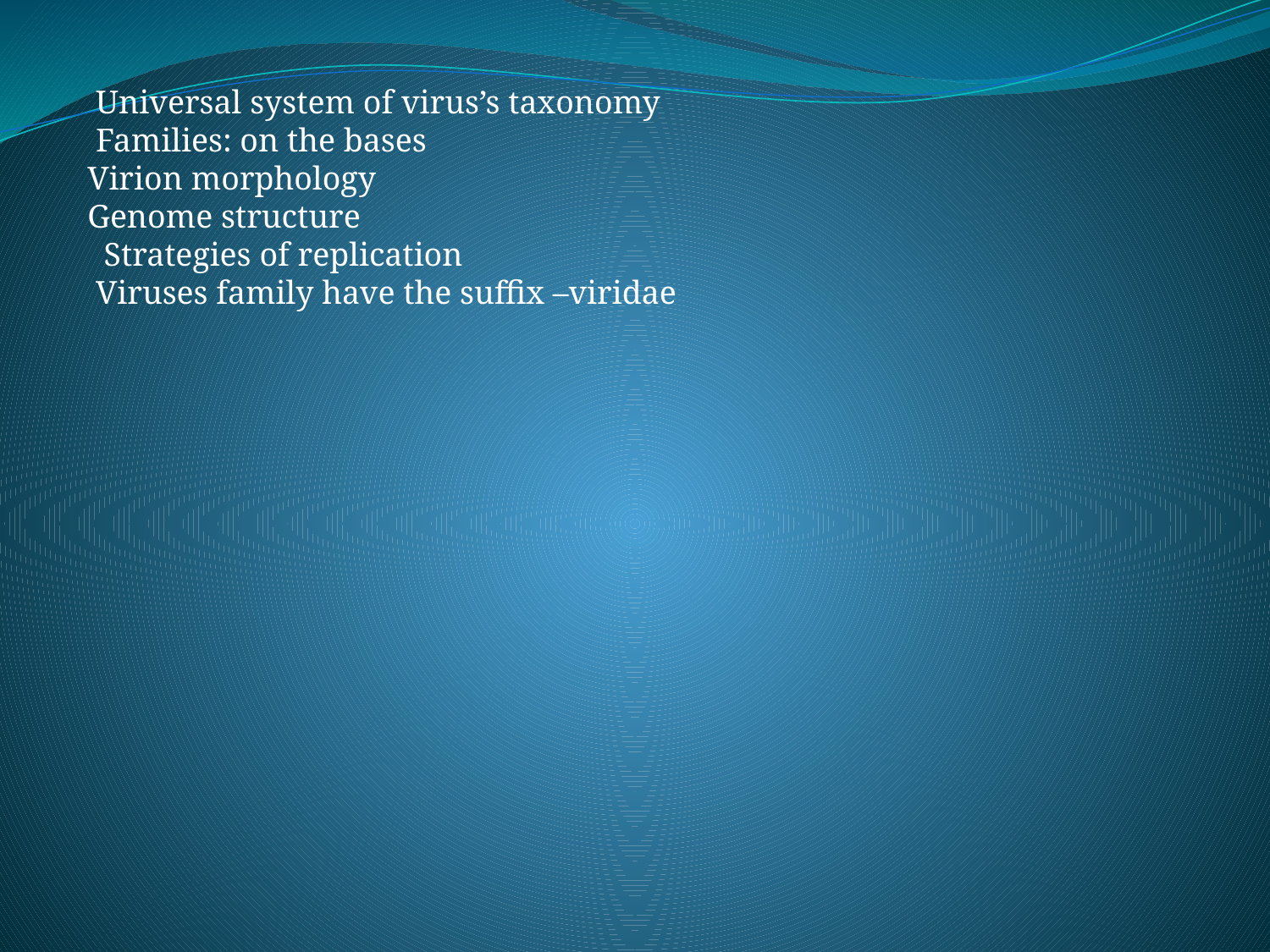

Universal system of virus’s taxonomy
Families: on the bases
Virion morphology
Genome structure
Strategies of replication
Viruses family have the suffix –viridae